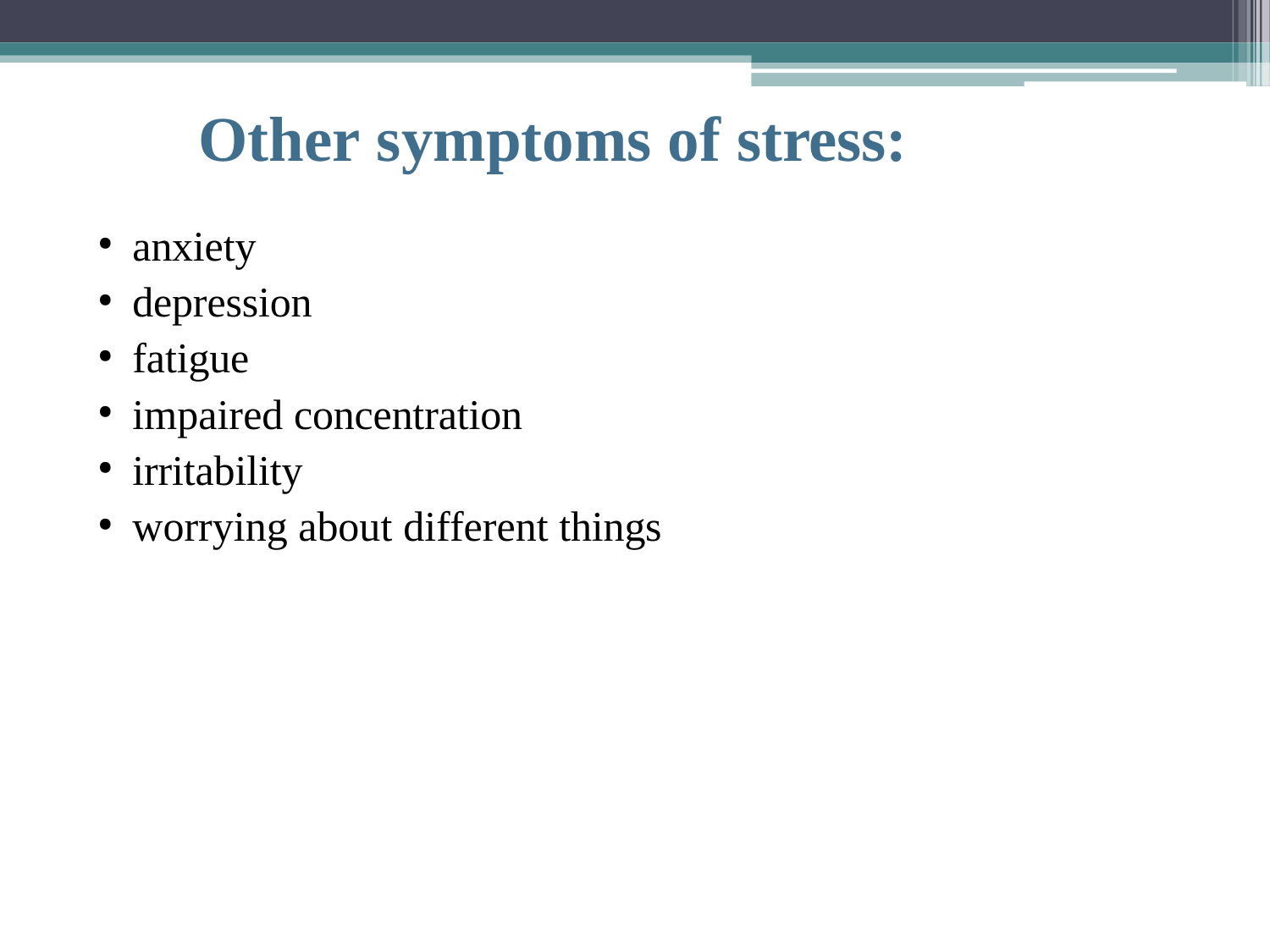

# Other symptoms of stress:
anxiety
depression
fatigue
impaired concentration
irritability
worrying about different things